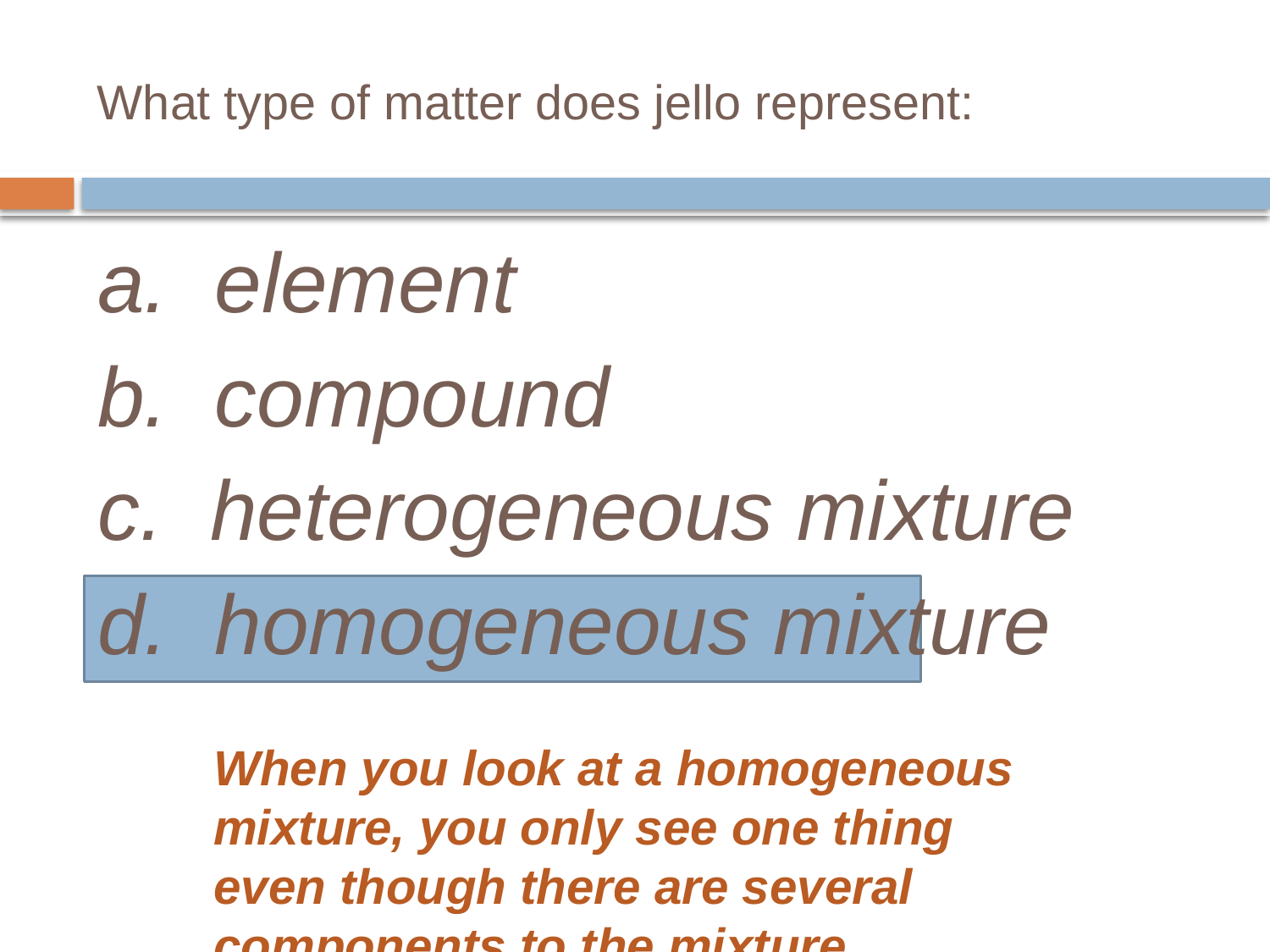

# What type of matter does jello represent:
a.  element
b.  compound
c.  heterogeneous mixture
d.  homogeneous mixture

When you look at a homogeneous mixture, you only see one thing even though there are several components to the mixture